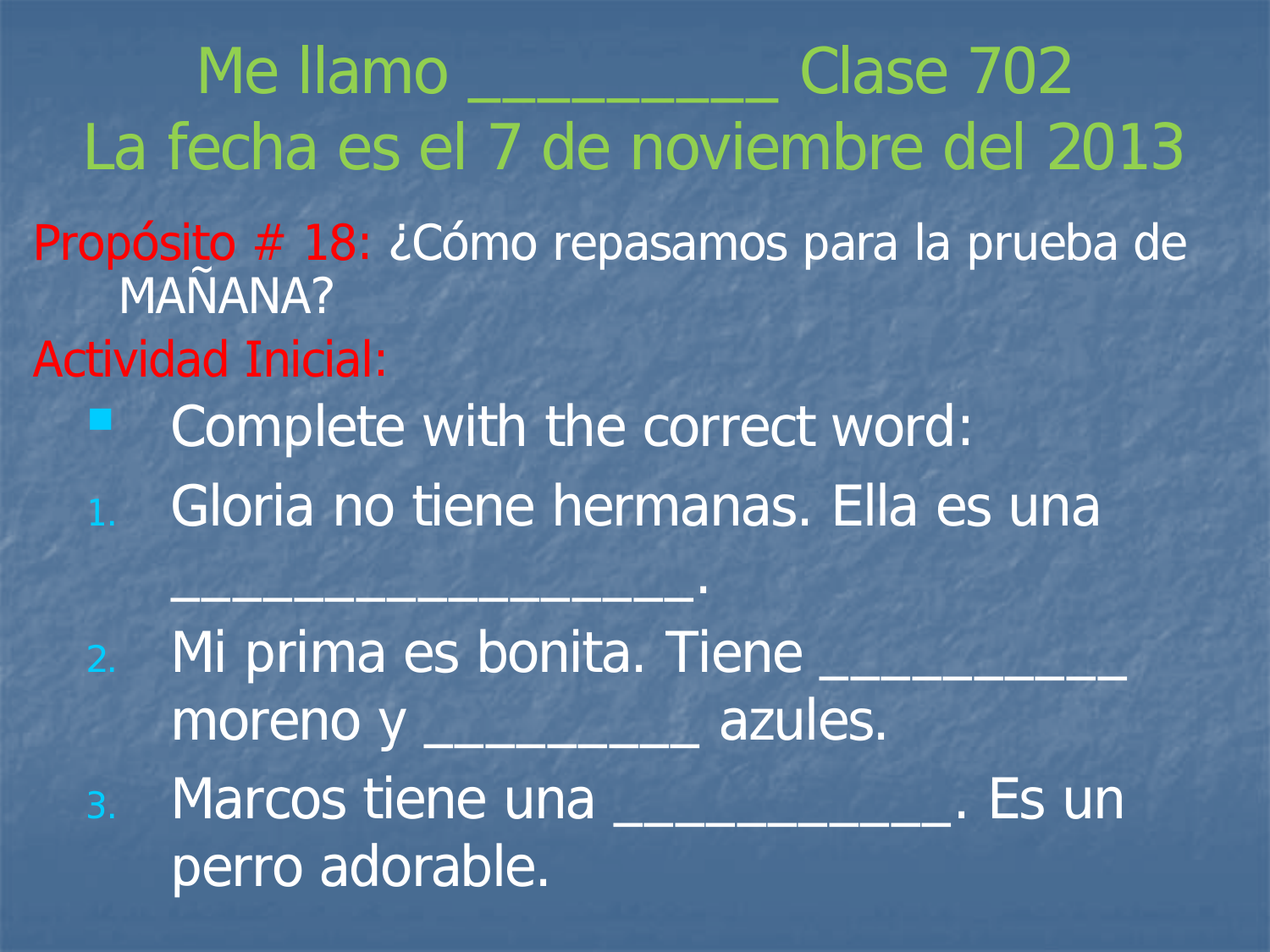

# Me llamo _________ Clase 702 La fecha es el 7 de noviembre del 2013
Propósito # 18: ¿Cómo repasamos para la prueba de MAÑANA?
Actividad Inicial:
Complete with the correct word:
Gloria no tiene hermanas. Ella es una _________________.
Mi prima es bonita. Tiene __________ moreno y _________ azules.
Marcos tiene una ___________. Es un perro adorable.